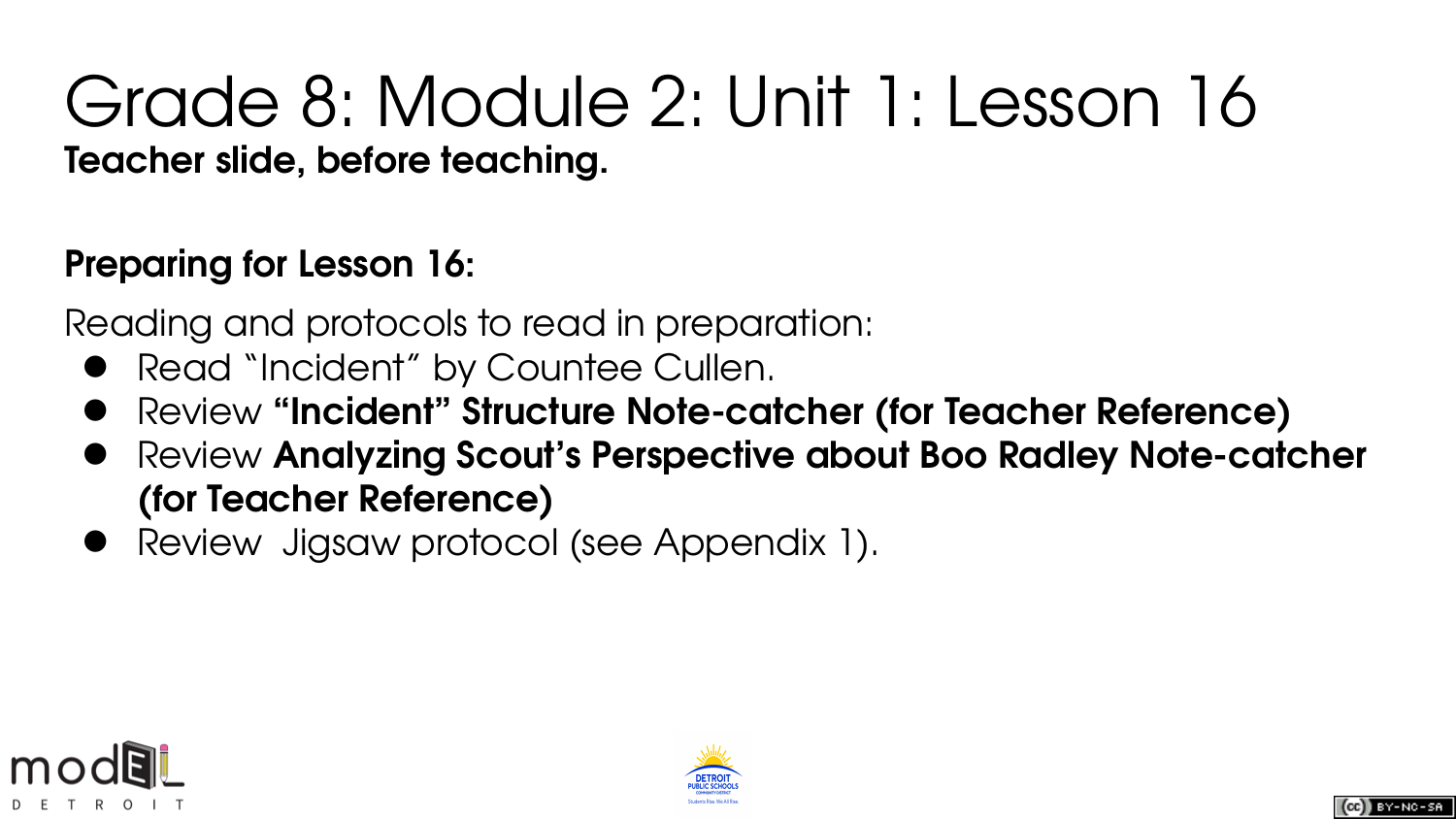

# Grade 8: Module 2: Unit 1: Lesson 16
Teacher slide, before teaching.
Preparing for Lesson 16:
Reading and protocols to read in preparation:
Read “Incident” by Countee Cullen.
Review “Incident” Structure Note-catcher (for Teacher Reference)
Review Analyzing Scout’s Perspective about Boo Radley Note-catcher (for Teacher Reference)
Review  Jigsaw protocol (see Appendix 1).